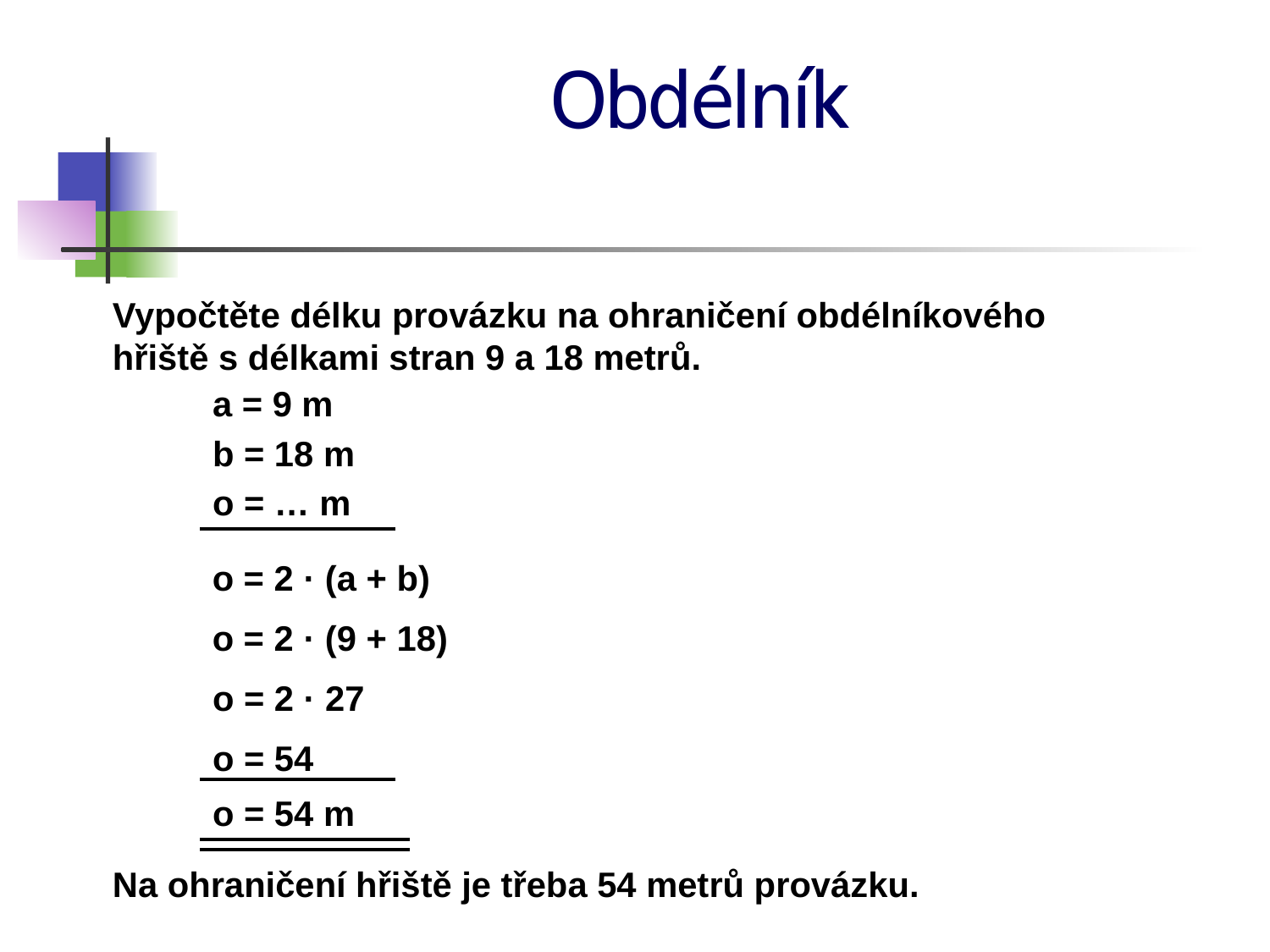

# Obdélník
Vypočtěte délku provázku na ohraničení obdélníkového hřiště s délkami stran 9 a 18 metrů.
a = 9 m
b = 18 m
o = … m
o = 2 · (a + b)
o = 2 · (9 + 18)
o = 2 · 27
o = 54
o = 54 m
Na ohraničení hřiště je třeba 54 metrů provázku.